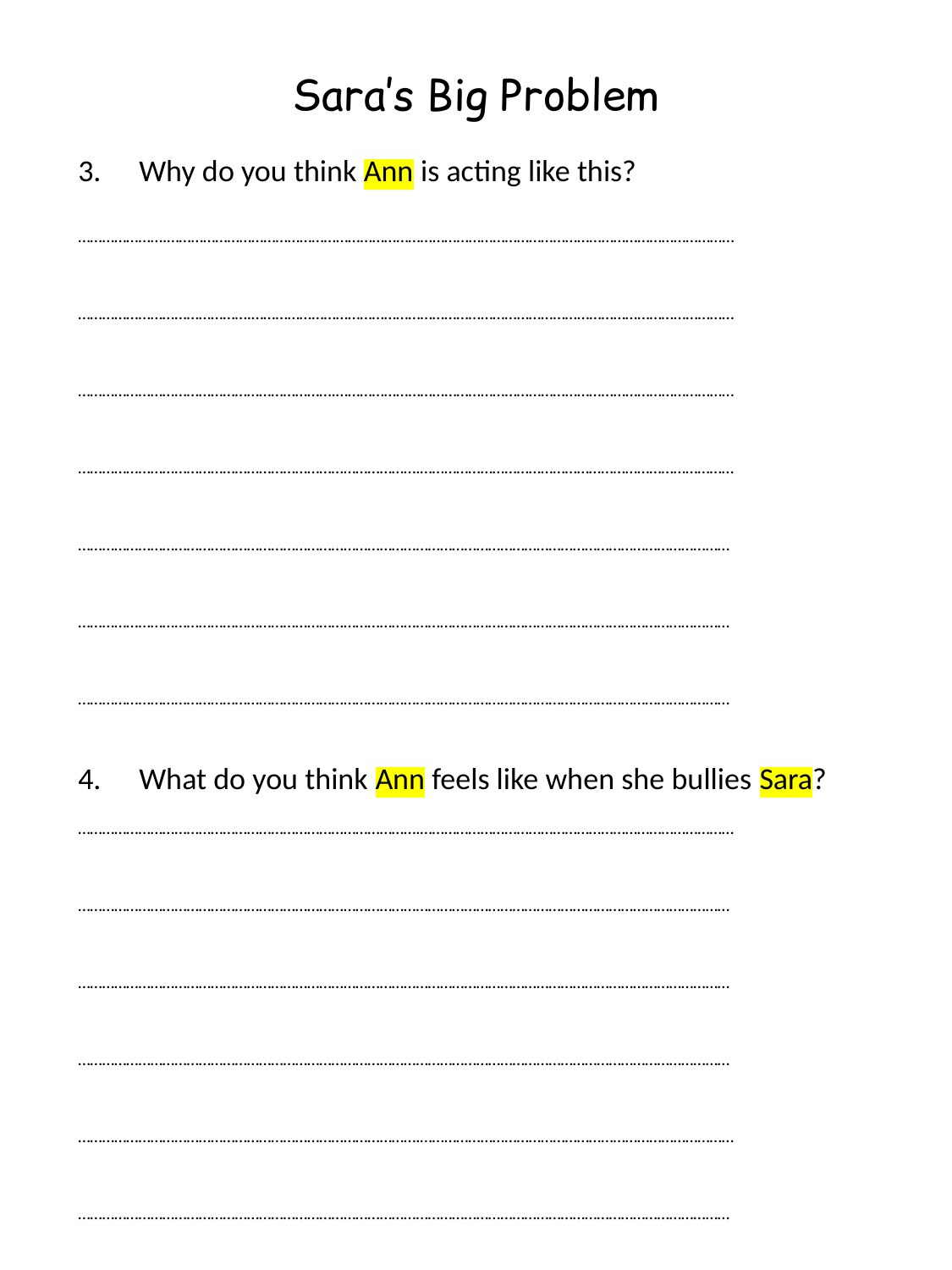

# Sara’s Big Problem
Why do you think Ann is acting like this?

………………….……………………………………………………………………………………………………………………………

…………………………………….…………………………………………………………………………………………………………

……………………………………………………….………………………………………………………………………………………

………………………………………………………………………….……………………………………………………………………

………………………………………………………………………………………………………………………………………………

………………………………………………………………………………………………………………………………………………

………………………………………………………………………………………………………………………………………………

What do you think Ann feels like when she bullies Sara?
………………………………………………………………………….……………………………………………………………………

………………………………………………………………………………………………………………………………………………

………………………………………………………………………………………………………………………………………………

………………………………………………………………………………………………………………………………………………

………………………………………………………………………….……………………………………………………………………

………………………………………………………………………………………………………………………………………………